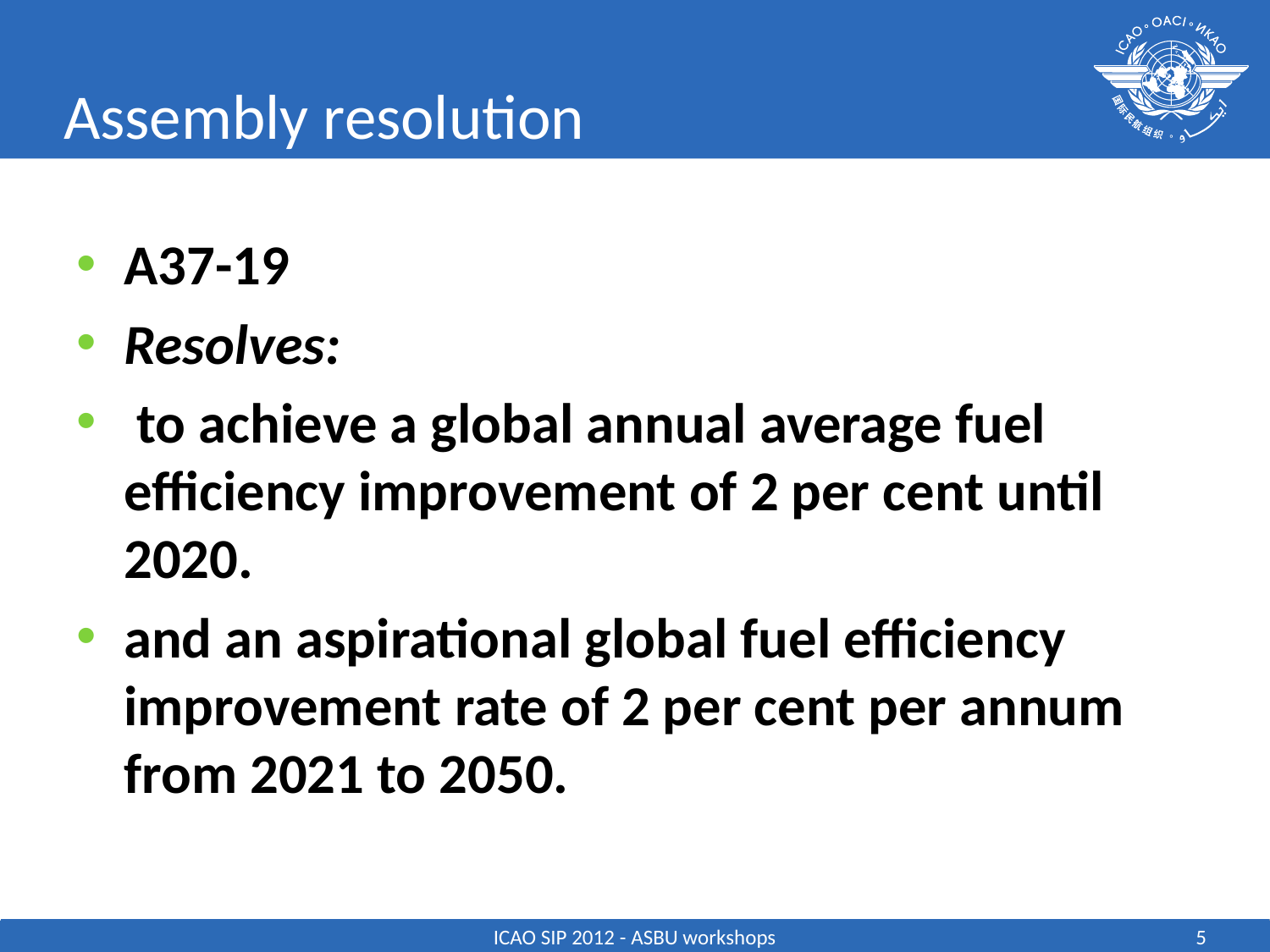

# Assembly resolution
A37-19
Resolves:
 to achieve a global annual average fuel efficiency improvement of 2 per cent until 2020.
and an aspirational global fuel efficiency improvement rate of 2 per cent per annum from 2021 to 2050.

ICAO SIP 2012 - ASBU workshops
5